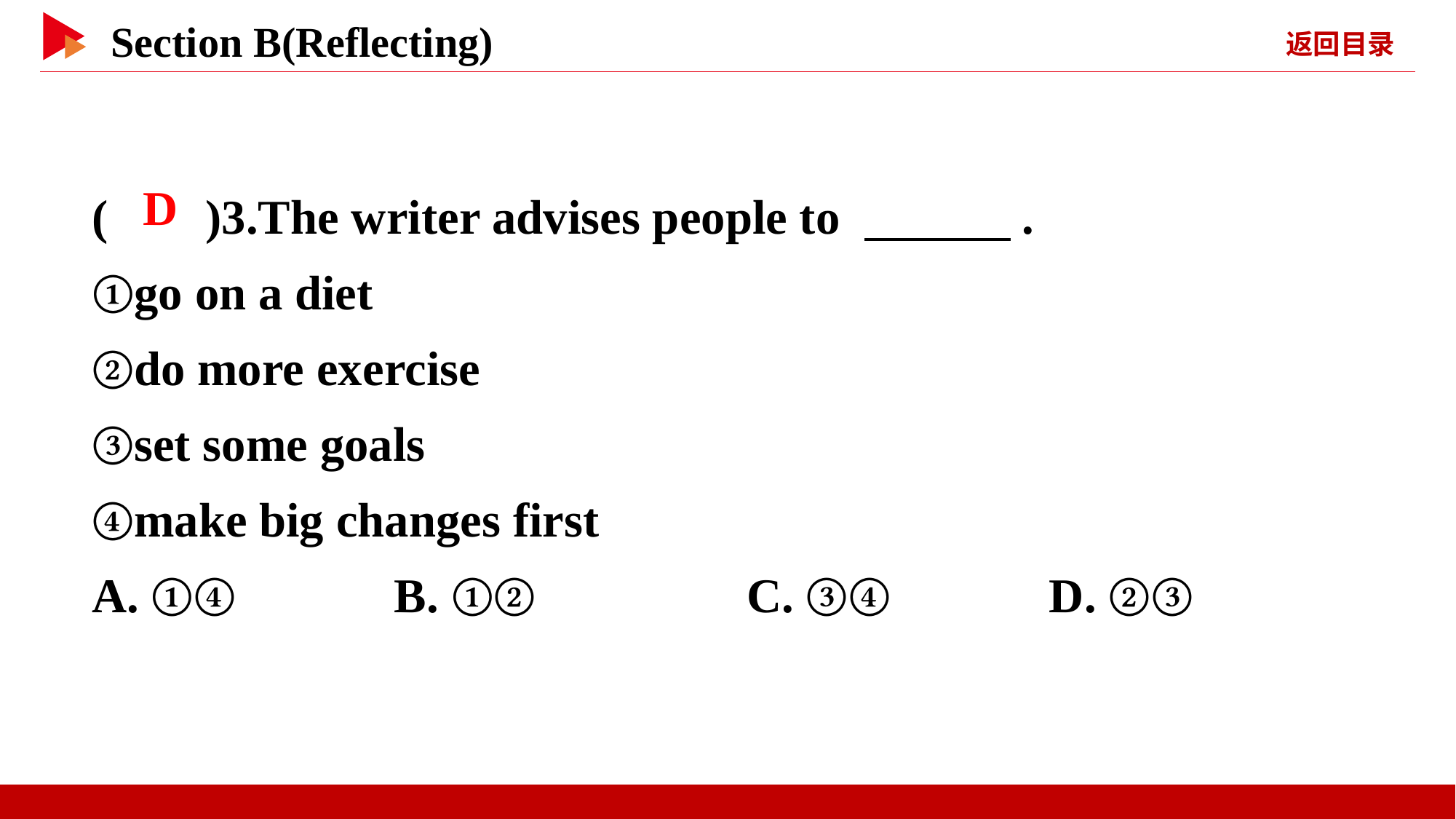

(        )3.The writer advises people to 　　　.
①go on a diet
②do more exercise
③set some goals
④make big changes first
A. ①④             B. ①②		C. ③④             D. ②③
   D